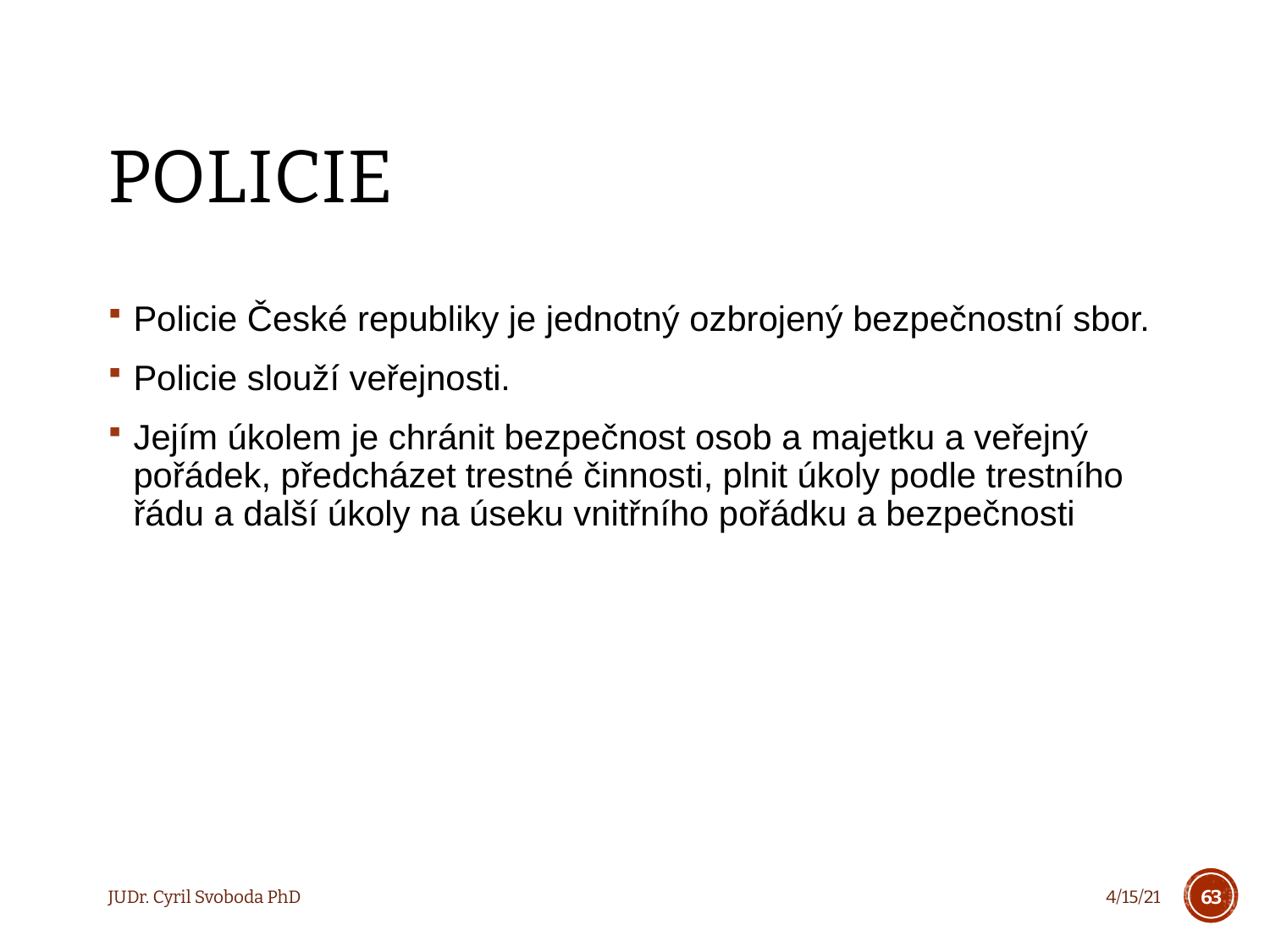

# Policie
Policie České republiky je jednotný ozbrojený bezpečnostní sbor.
Policie slouží veřejnosti.
Jejím úkolem je chránit bezpečnost osob a majetku a veřejný pořádek, předcházet trestné činnosti, plnit úkoly podle trestního řádu a další úkoly na úseku vnitřního pořádku a bezpečnosti
JUDr. Cyril Svoboda PhD
4/15/21
63